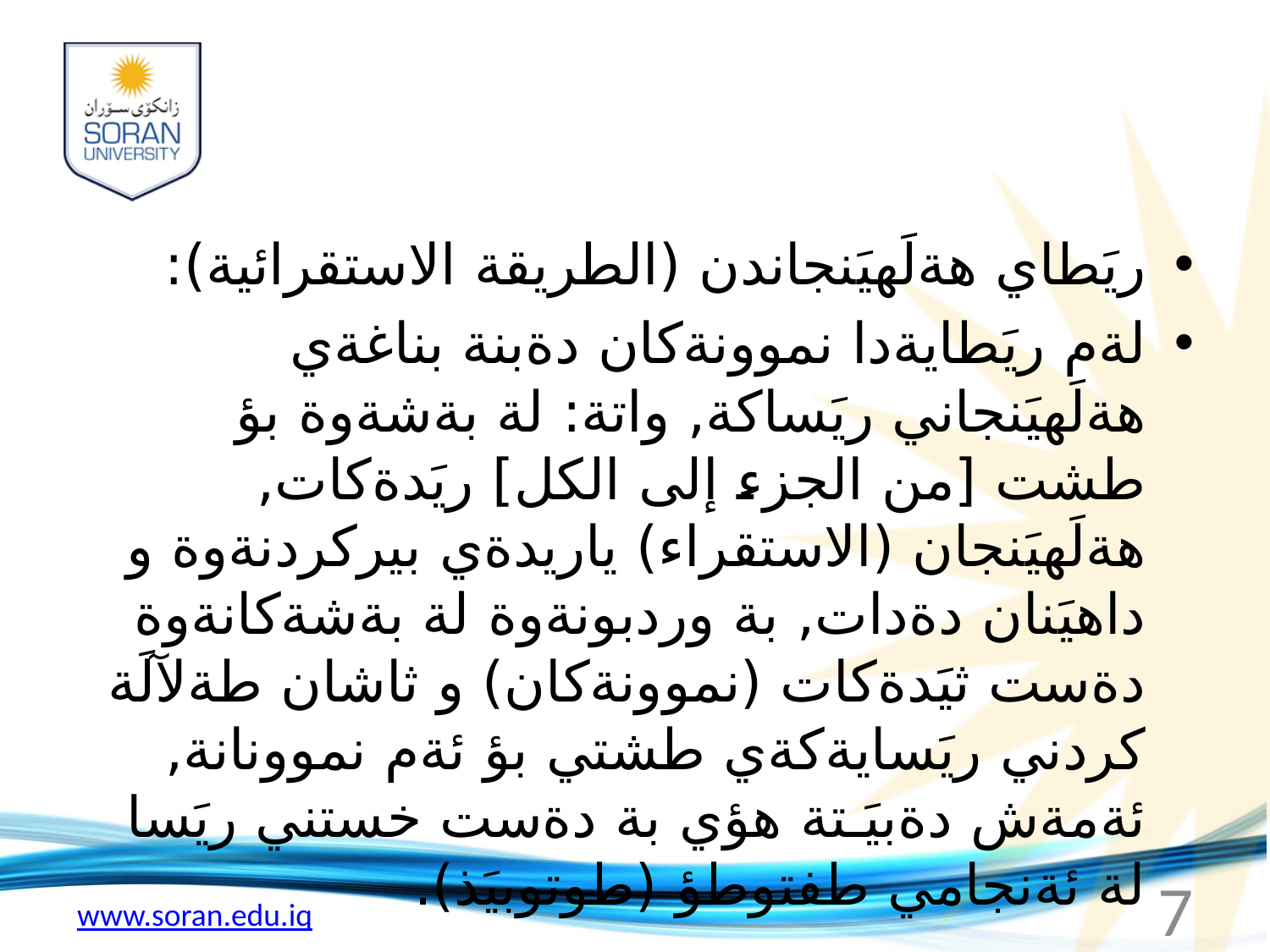

ريَطاي هةلَهيَنجاندن (الطريقة الاستقرائية):
لةم ريَطايةدا نموونةكان دةبنة بناغةي هةلَهيَنجاني ريَساكة, واتة: لة بةشةوة بؤ طشت [من الجزء إلى الكل] ريَدةكات, هةلَهيَنجان (الاستقراء) ياريدةي بيركردنةوة و داهيَنان دةدات, بة وردبونةوة لة بةشةكانةوة دةست ثيَدةكات (نموونةكان) و ثاشان طةلآلَة كردني ريَسايةكةي طشتي بؤ ئةم نموونانة, ئةمةش دةبيَـتة هؤي بة دةست خستني ريَسا لة ئةنجامي طفتوطؤ (طوتوبيَذ).

7